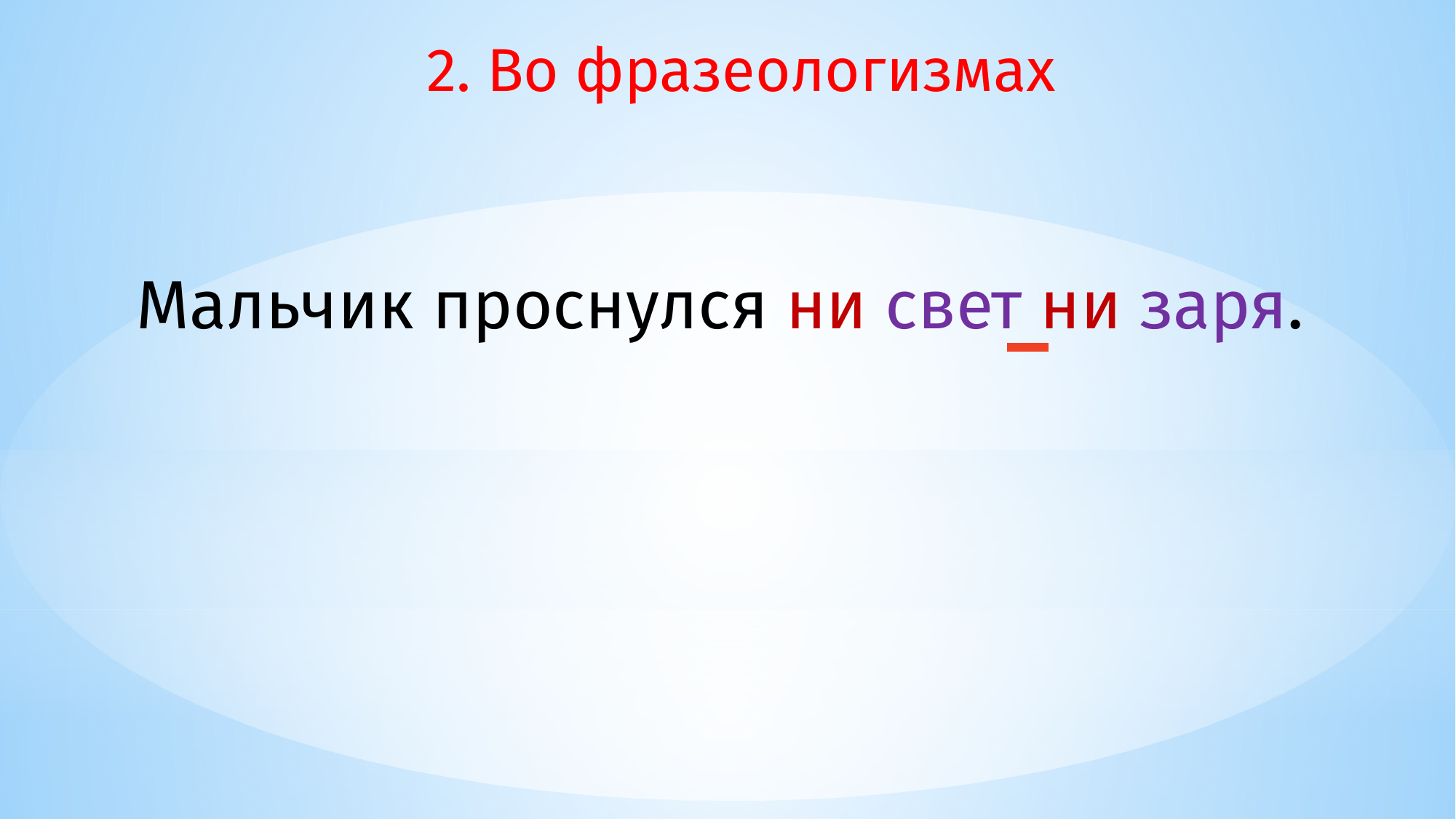

2. Во фразеологизмах
Мальчик проснулся ни свет ни заря.